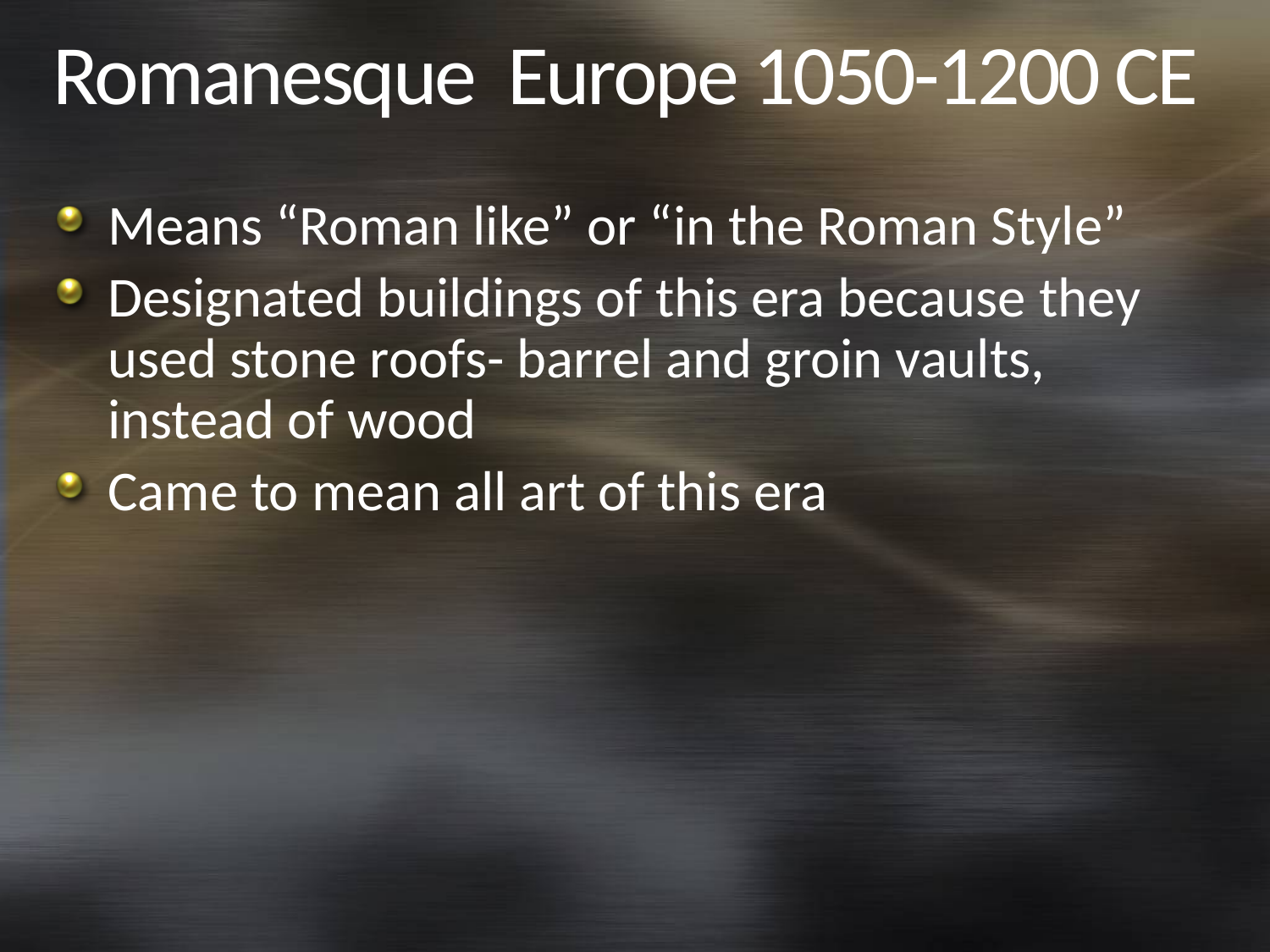

# Romanesque  Europe 1050-1200 CE
Means “Roman like” or “in the Roman Style”
Designated buildings of this era because they used stone roofs- barrel and groin vaults, instead of wood
Came to mean all art of this era